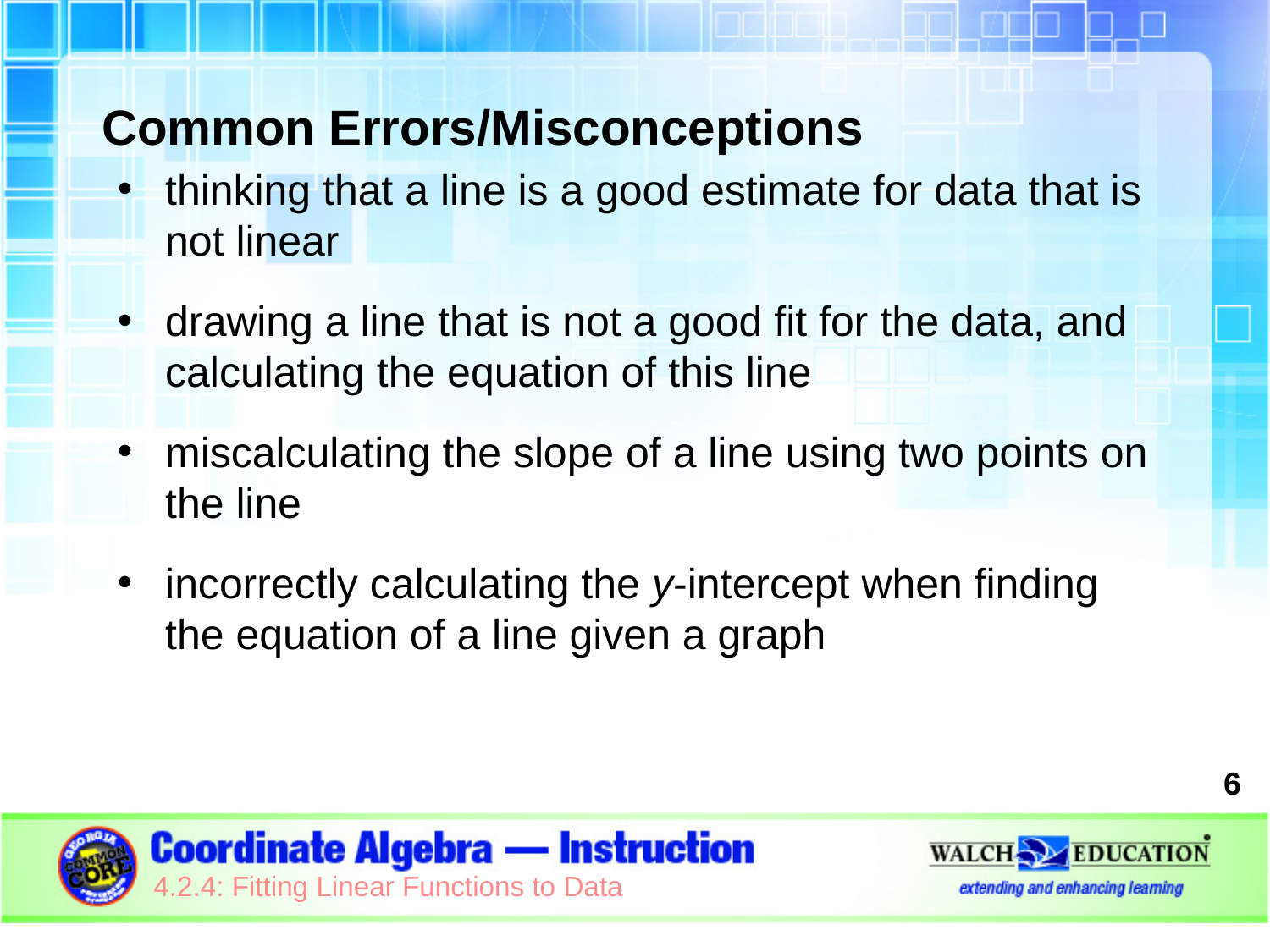

Common Errors/Misconceptions
thinking that a line is a good estimate for data that is not linear
drawing a line that is not a good fit for the data, and calculating the equation of this line
miscalculating the slope of a line using two points on the line
incorrectly calculating the y-intercept when finding the equation of a line given a graph
6
4.2.4: Fitting Linear Functions to Data